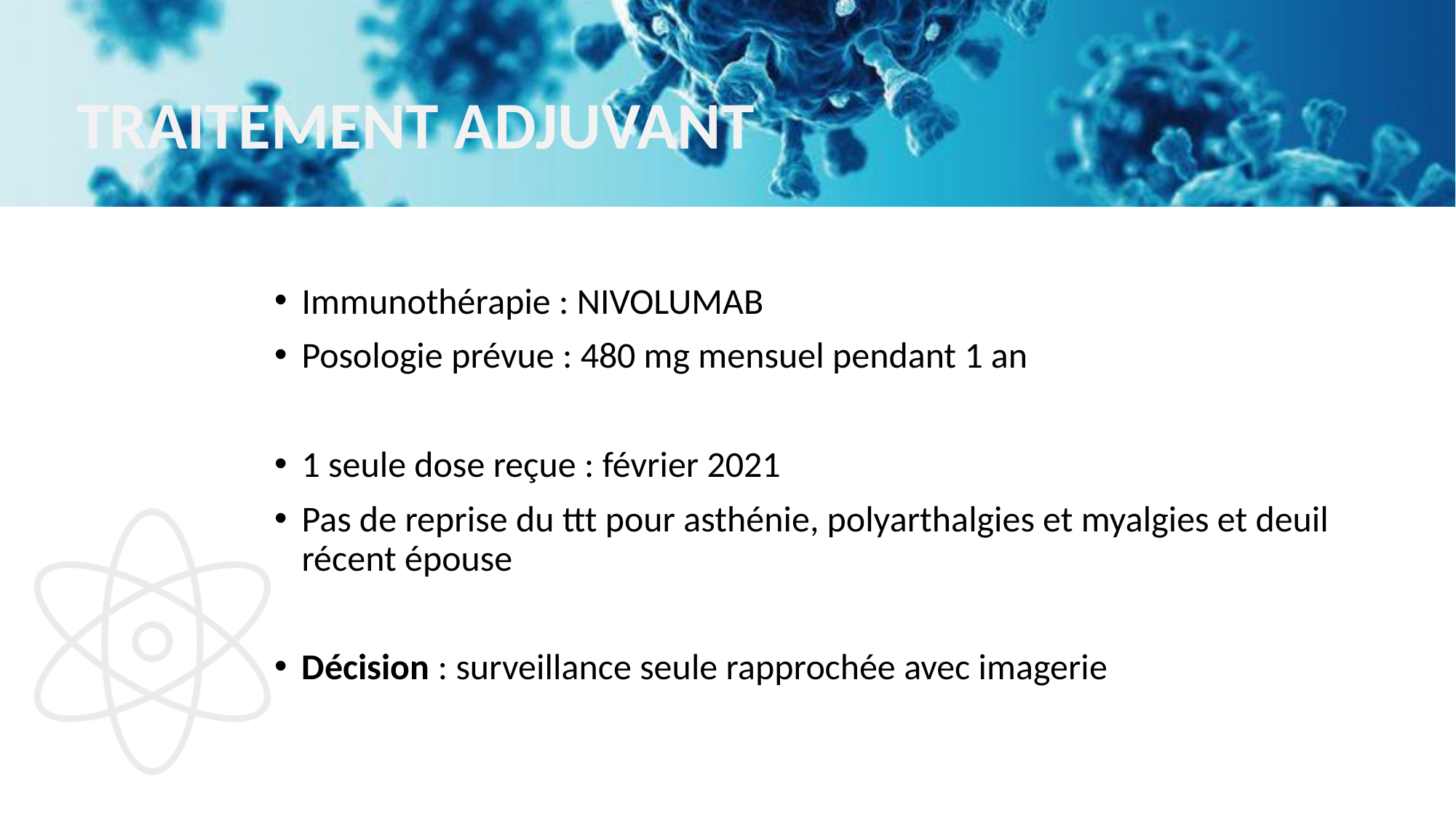

# TRAITEMENT ADJUVANT

Immunothérapie : NIVOLUMAB
Posologie prévue : 480 mg mensuel pendant 1 an

1 seule dose reçue : février 2021
Pas de reprise du ttt pour asthénie, polyarthalgies et myalgies et deuil récent épouse

Décision : surveillance seule rapprochée avec imagerie